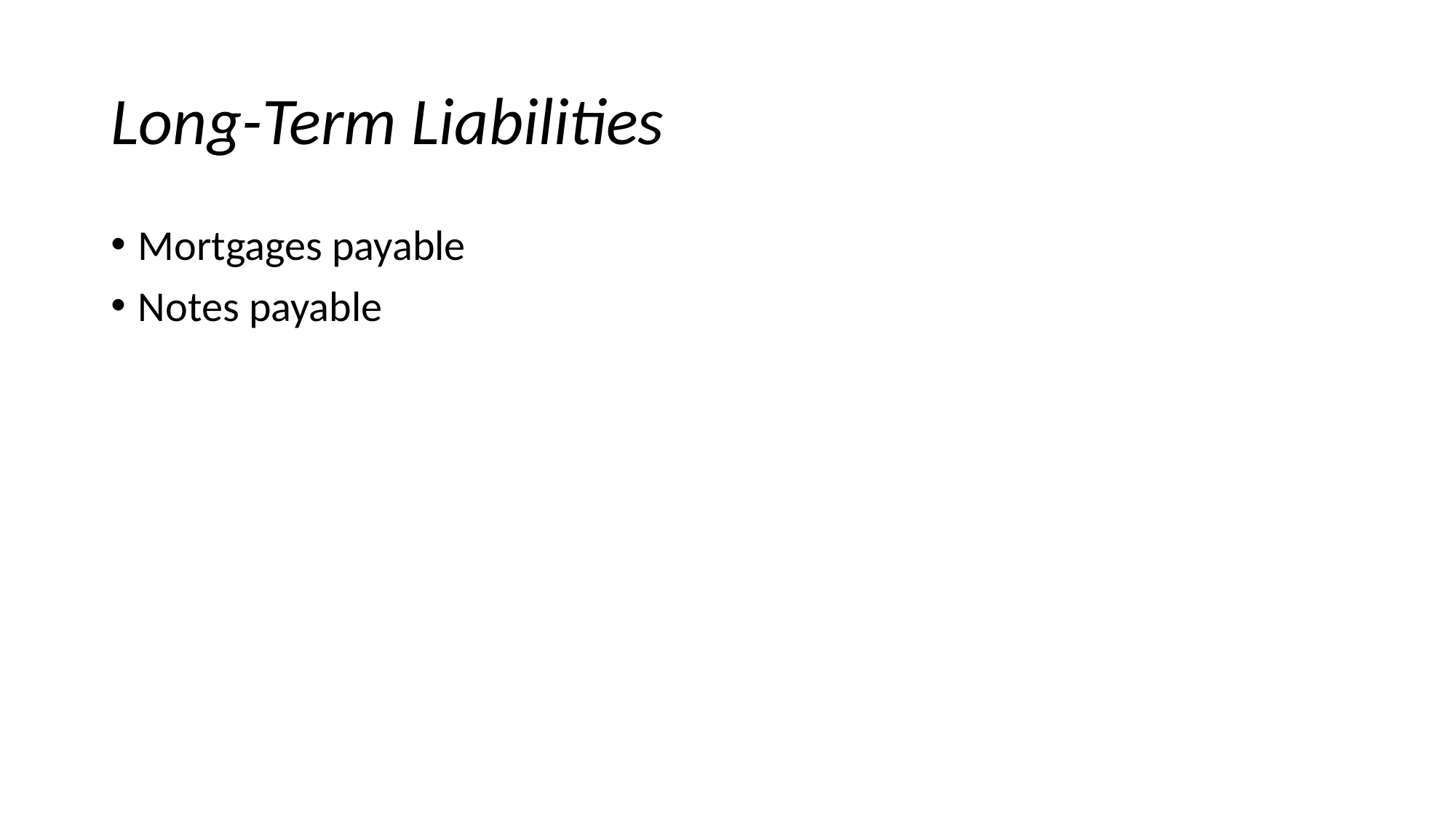

# Long-Term Liabilities
Mortgages payable
Notes payable